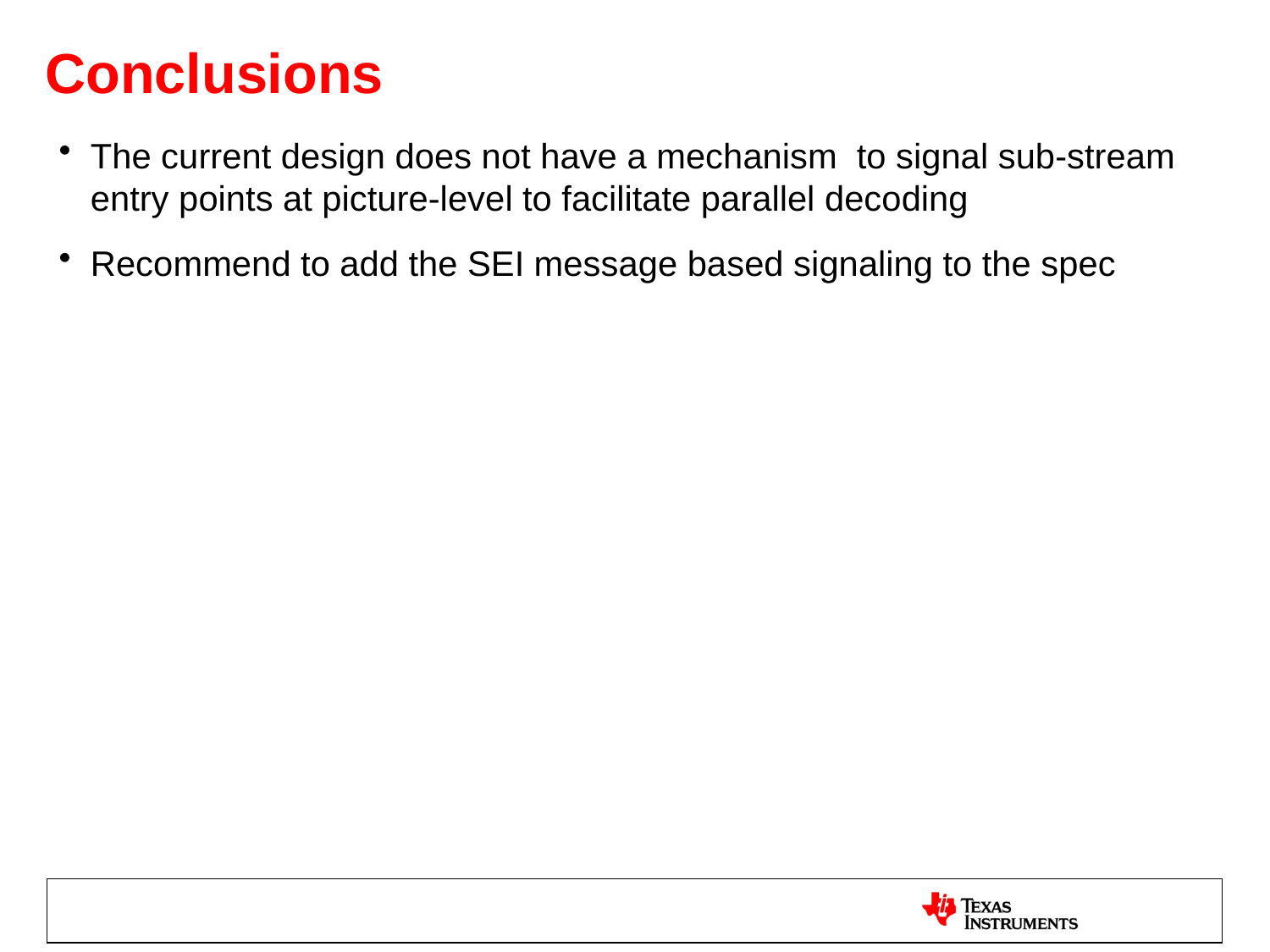

# Conclusions
The current design does not have a mechanism  to signal sub-stream entry points at picture-level to facilitate parallel decoding
Recommend to add the SEI message based signaling to the spec